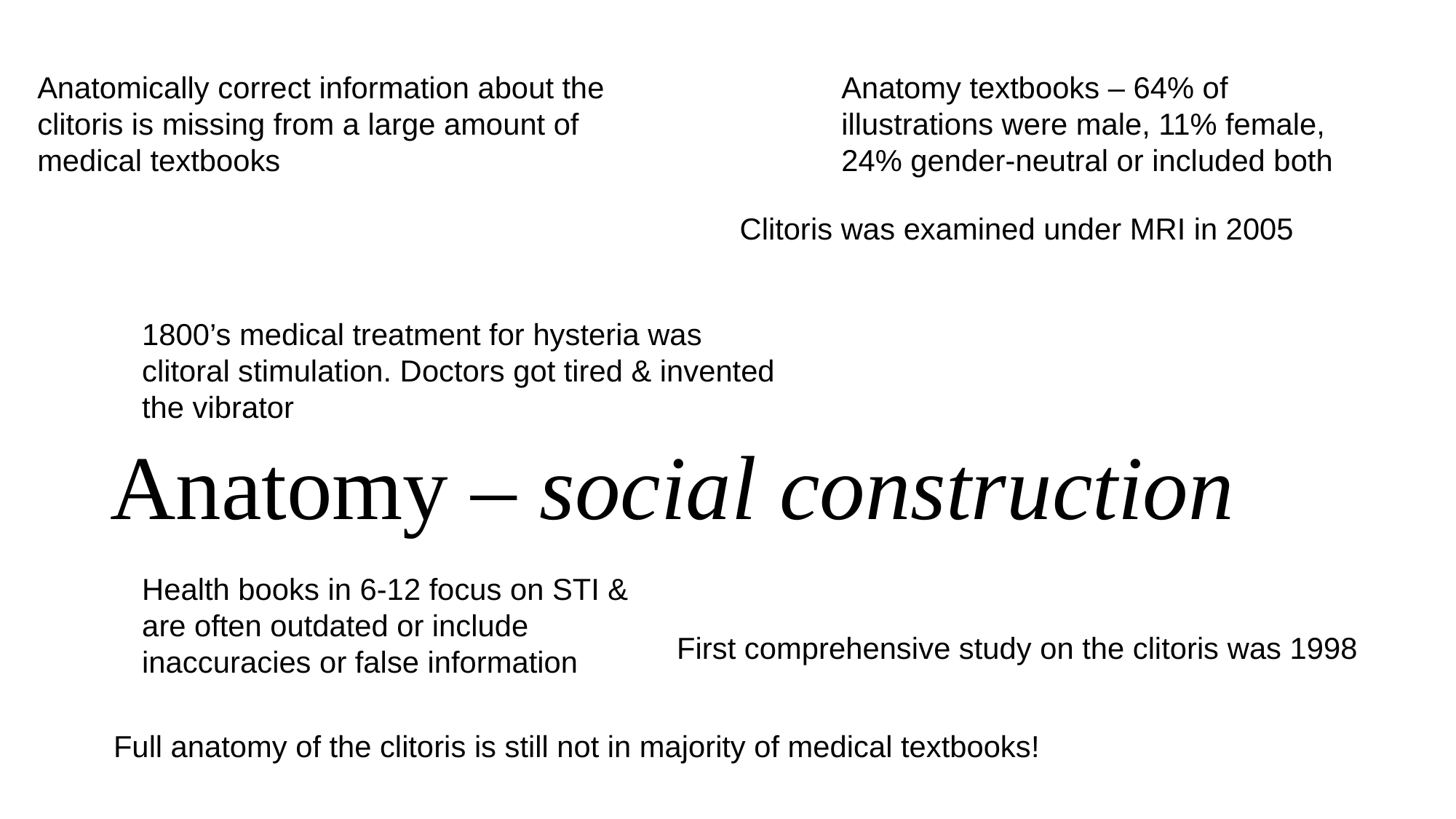

Anatomy textbooks – 64% of illustrations were male, 11% female, 24% gender-neutral or included both
Anatomically correct information about the clitoris is missing from a large amount of medical textbooks
# Anatomy – social construction
Clitoris was examined under MRI in 2005
1800’s medical treatment for hysteria was clitoral stimulation. Doctors got tired & invented the vibrator
Health books in 6-12 focus on STI & are often outdated or include inaccuracies or false information
First comprehensive study on the clitoris was 1998
Full anatomy of the clitoris is still not in majority of medical textbooks!